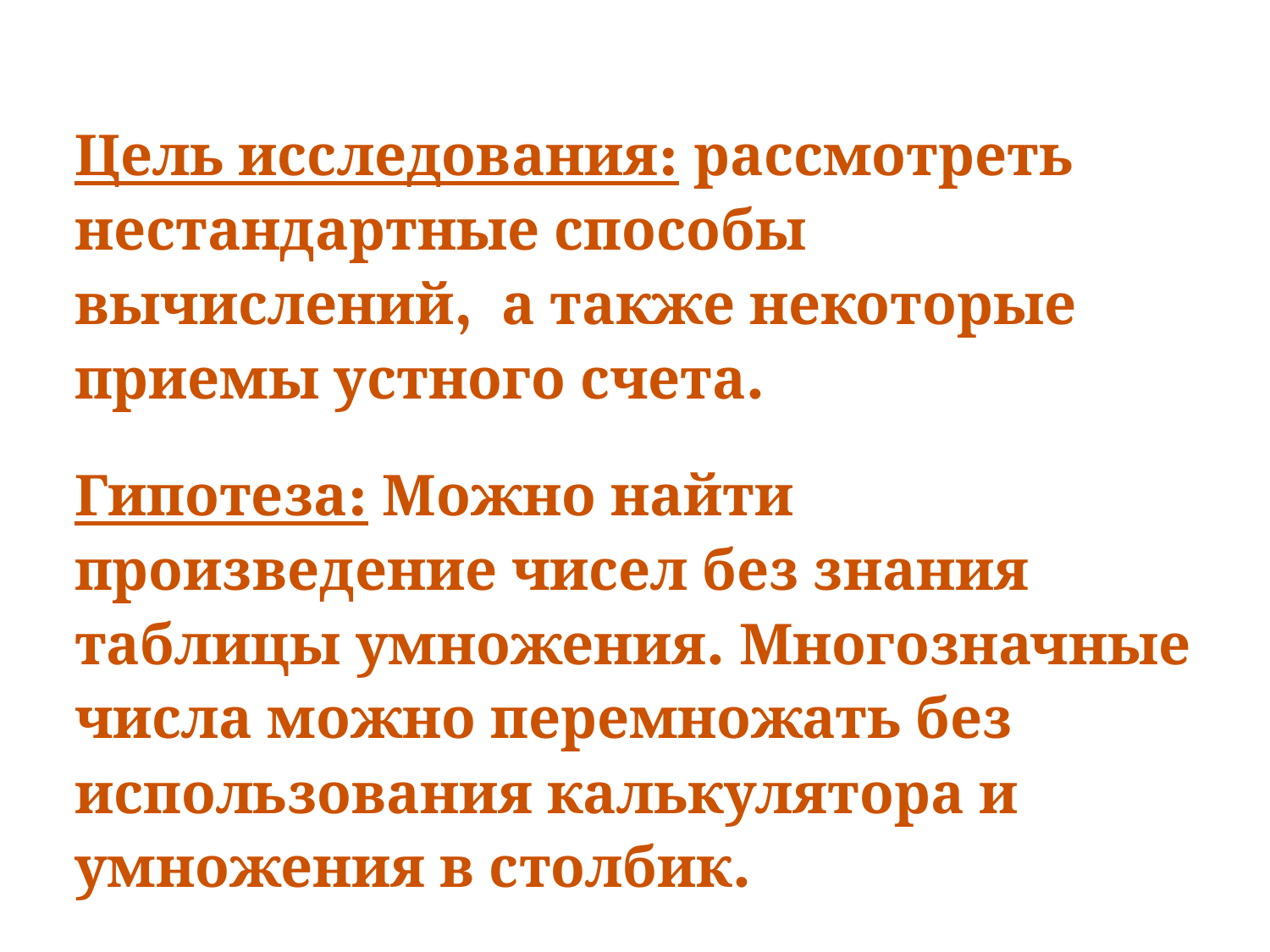

Цель исследования: рассмотреть нестандартные способы  вычислений,  а также некоторые приемы устного счета.
Гипотеза: Можно найти произведение чисел без знания таблицы умножения. Многозначные числа можно перемножать без использования калькулятора и умножения в столбик.